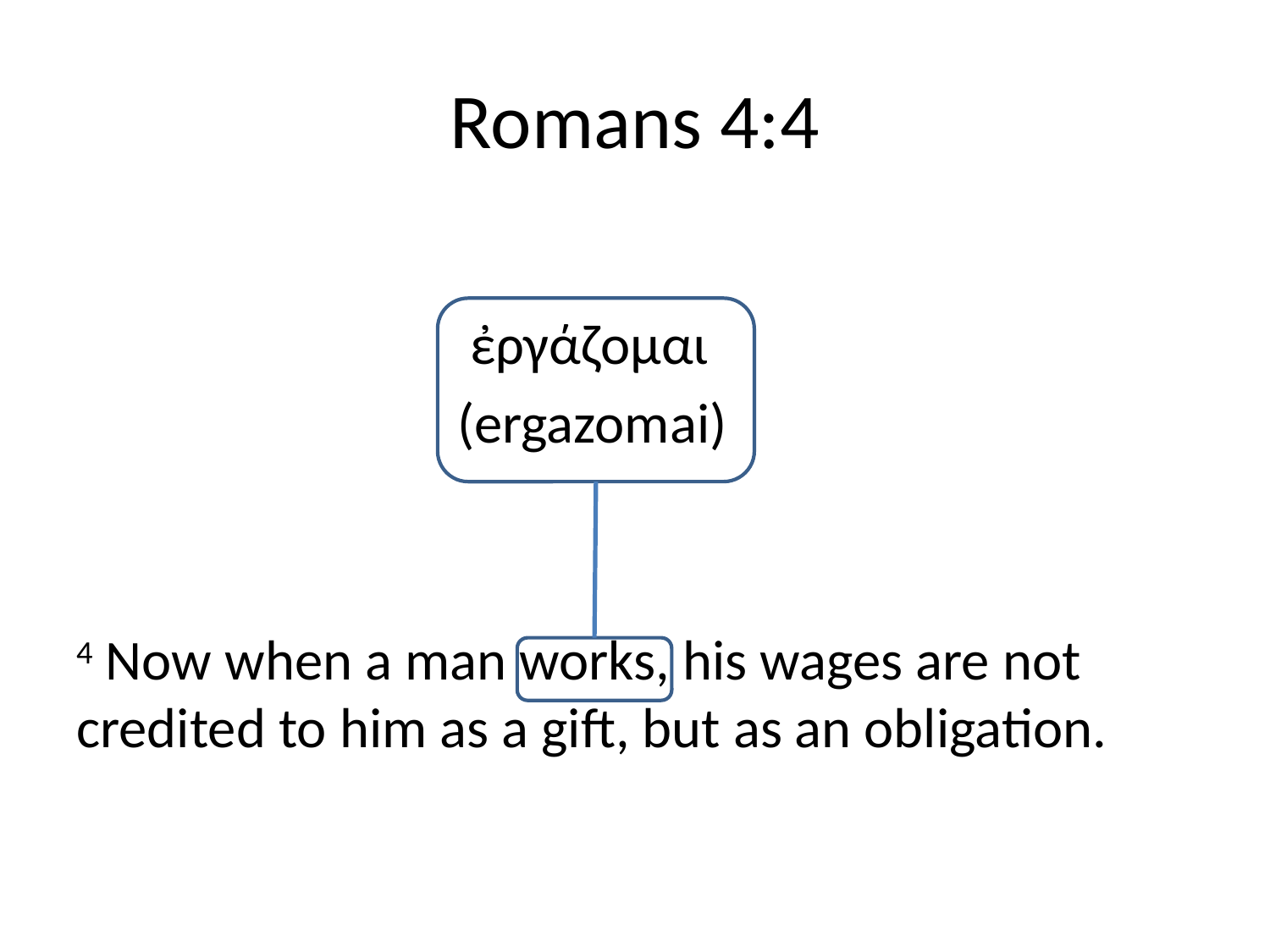

# Romans 4:4

			 ἐργάζομαι
			(ergazomai)

4 Now when a man works, his wages are not credited to him as a gift, but as an obligation.